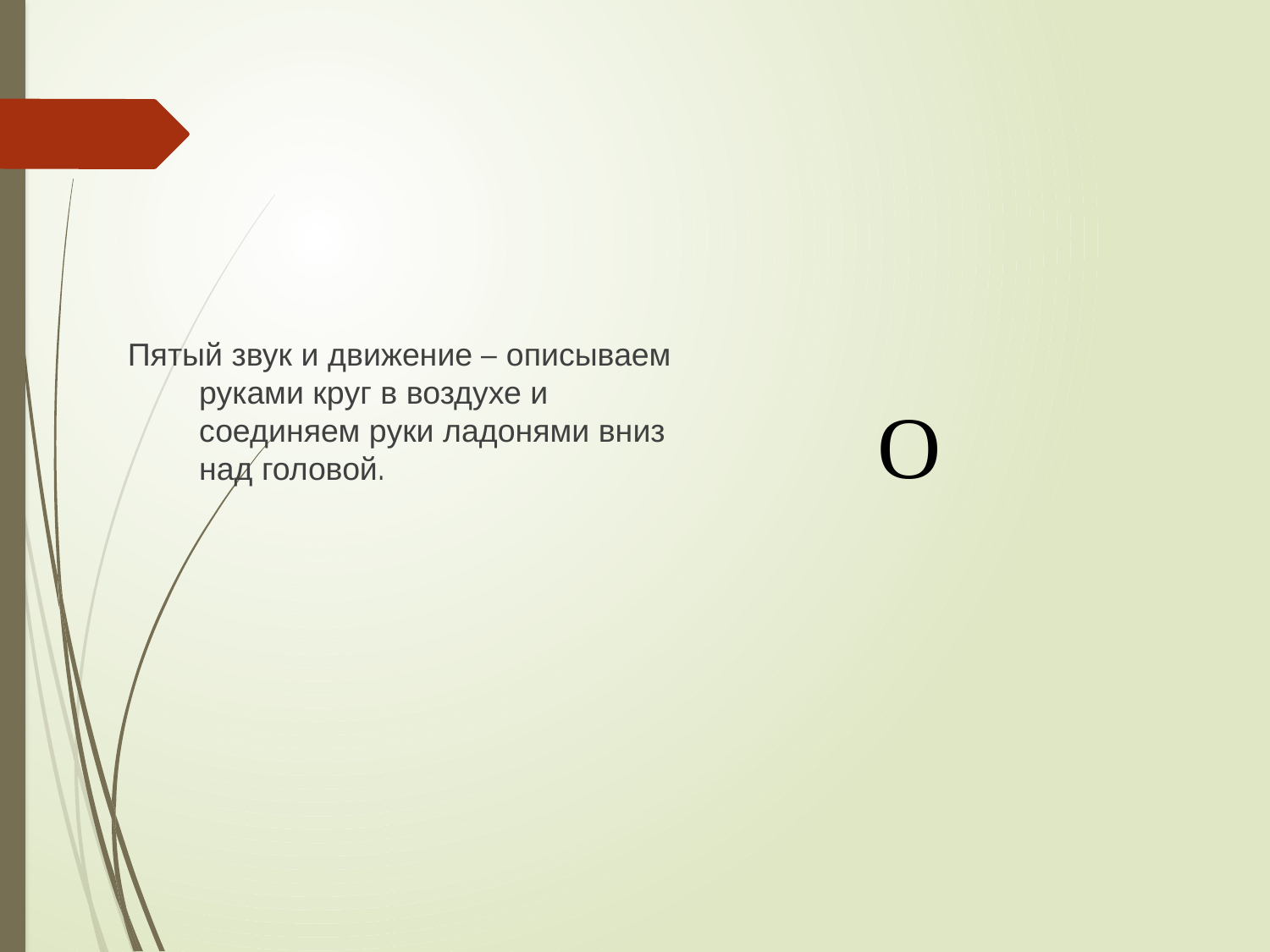

#

Пятый звук и движение – описываем руками круг в воздухе и соединяем руки ладонями вниз над головой.
О